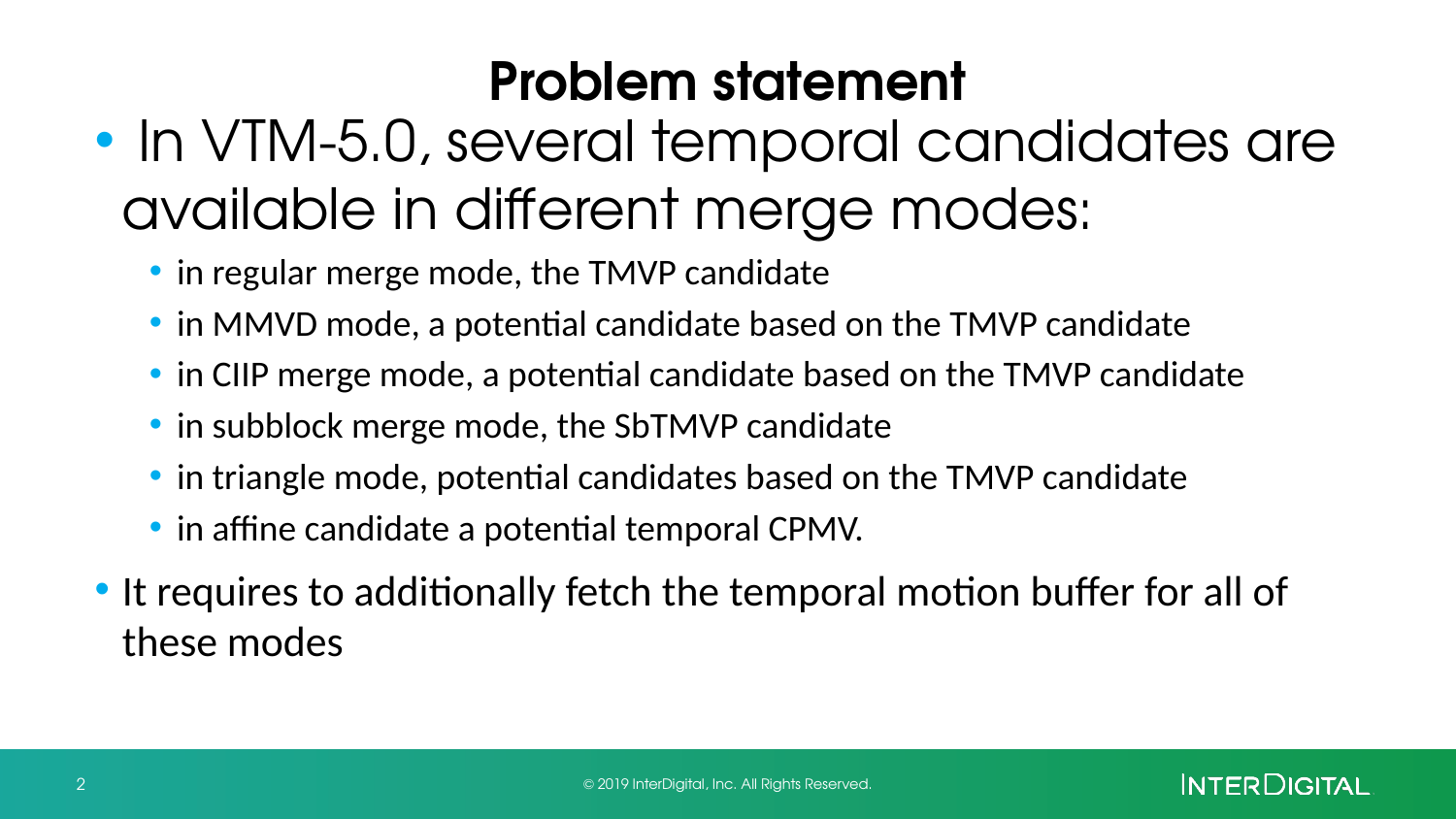

# Problem statement
 In VTM-5.0, several temporal candidates are available in different merge modes:
in regular merge mode, the TMVP candidate
in MMVD mode, a potential candidate based on the TMVP candidate
in CIIP merge mode, a potential candidate based on the TMVP candidate
in subblock merge mode, the SbTMVP candidate
in triangle mode, potential candidates based on the TMVP candidate
in affine candidate a potential temporal CPMV.
It requires to additionally fetch the temporal motion buffer for all of these modes

2
© 2019 InterDigital, Inc. All Rights Reserved.